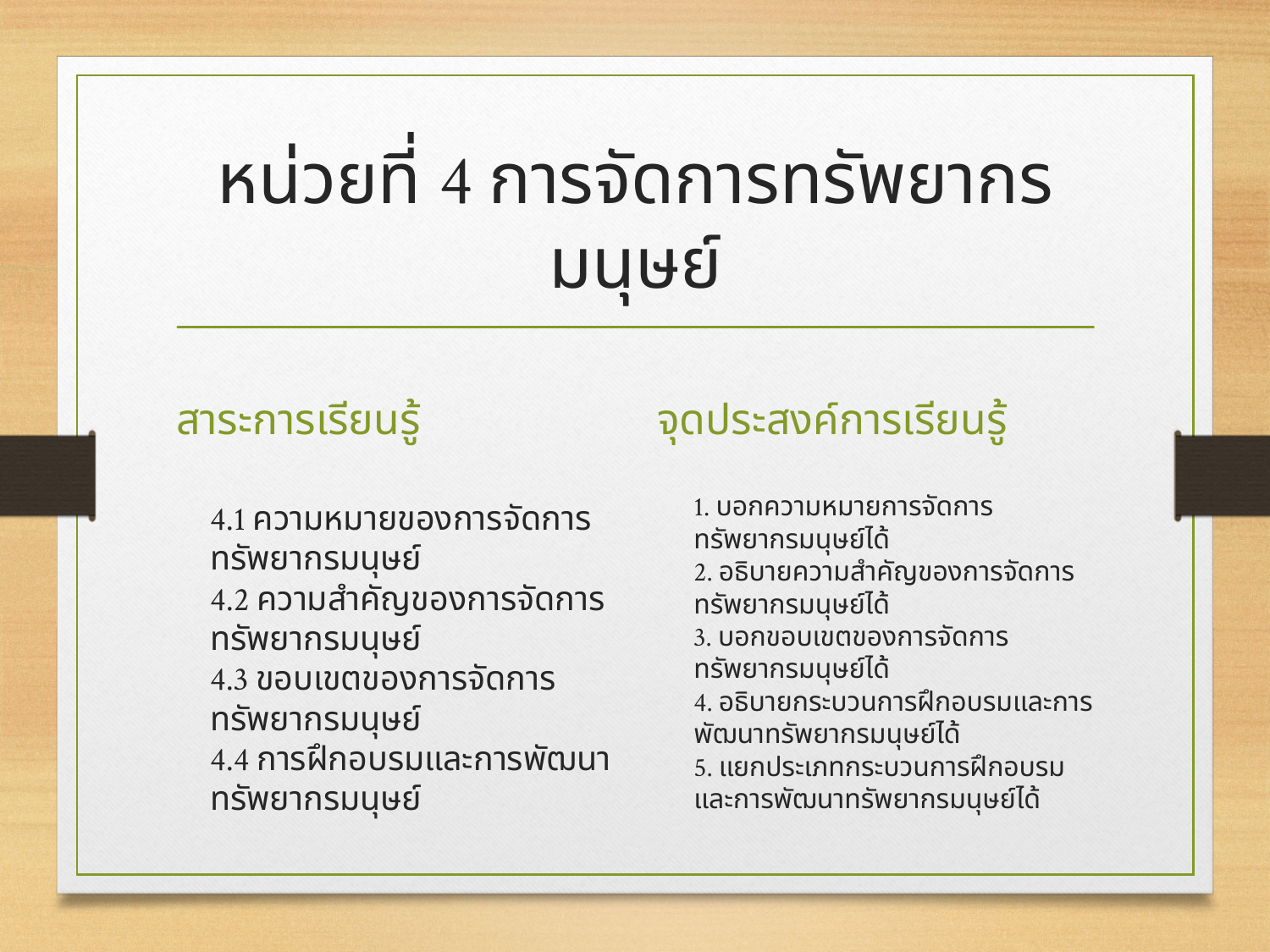

# หน่วยที่ 4 การจัดการทรัพยากรมนุษย์
สาระการเรียนรู้
จุดประสงค์การเรียนรู้
4.1 ความหมายของการจัดการทรัพยากรมนุษย์
4.2 ความสำคัญของการจัดการทรัพยากรมนุษย์
4.3 ขอบเขตของการจัดการทรัพยากรมนุษย์
4.4 การฝึกอบรมและการพัฒนาทรัพยากรมนุษย์

1. บอกความหมายการจัดการทรัพยากรมนุษย์ได้
2. อธิบายความสำคัญของการจัดการทรัพยากรมนุษย์ได้
3. บอกขอบเขตของการจัดการทรัพยากรมนุษย์ได้
4. อธิบายกระบวนการฝึกอบรมและการพัฒนาทรัพยากรมนุษย์ได้
5. แยกประเภทกระบวนการฝึกอบรมและการพัฒนาทรัพยากรมนุษย์ได้